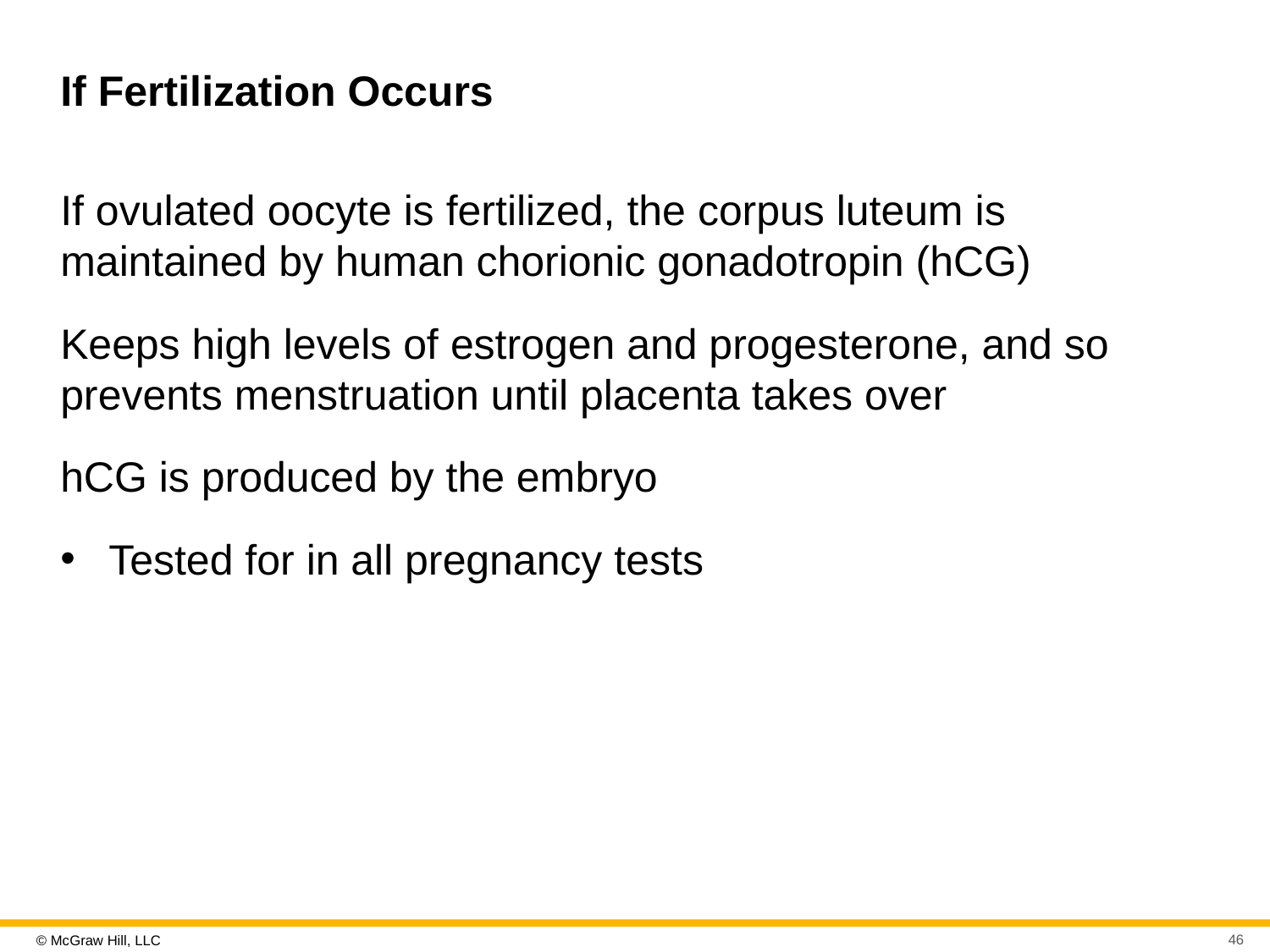

# If Fertilization Occurs
If ovulated oocyte is fertilized, the corpus luteum is maintained by human chorionic gonadotropin (hCG)
Keeps high levels of estrogen and progesterone, and so prevents menstruation until placenta takes over
hCG is produced by the embryo
Tested for in all pregnancy tests
46